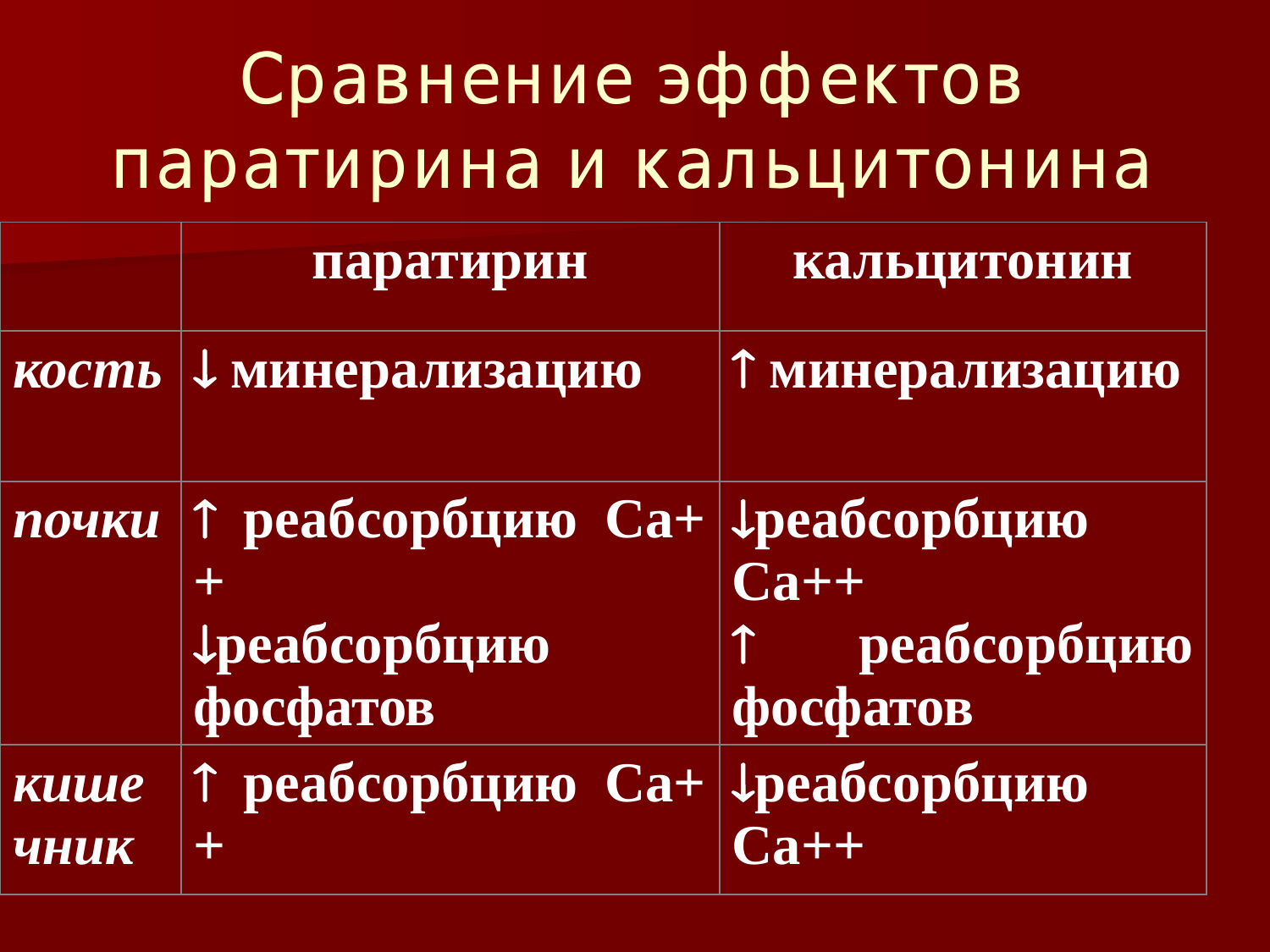

# Сравнение эффектов паратирина и кальцитонина
|  | паратирин | кальцитонин |
| --- | --- | --- |
| кость | ↓ минерализацию | ↑ минерализацию |
| почки | ↑ реабсорбцию Са++ ↓реабсорбцию фосфатов | ↓реабсорбцию Са++ ↑ реабсорбцию фосфатов |
| кишечник | ↑ реабсорбцию Са++ | ↓реабсорбцию Са++ |